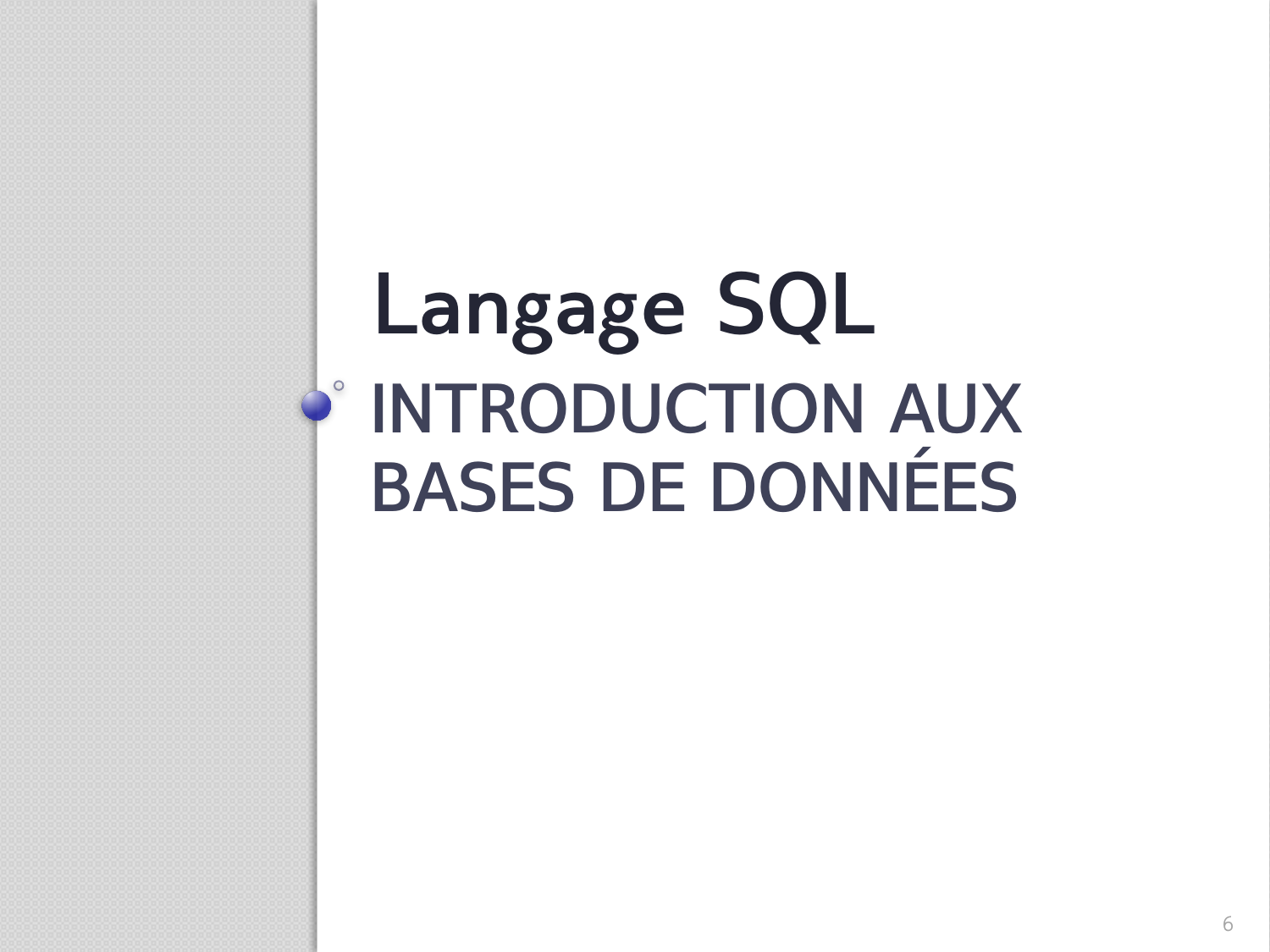

Langage SQL
# Introduction aux bases de données
6